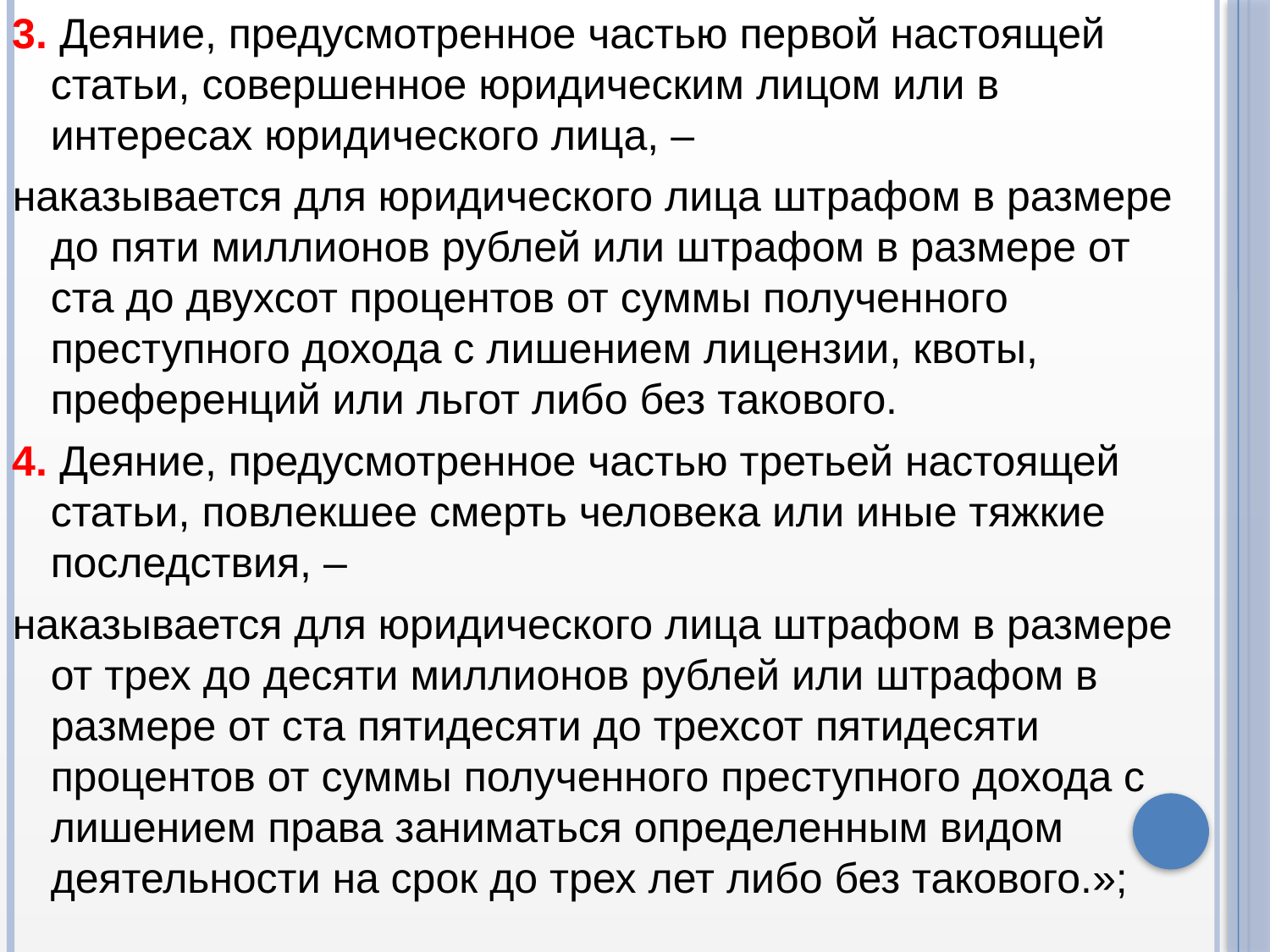

3. Деяние, предусмотренное частью первой настоящей статьи, совершенное юридическим лицом или в интересах юридического лица, –
наказывается для юридического лица штрафом в размере до пяти миллионов рублей или штрафом в размере от ста до двухсот процентов от суммы полученного преступного дохода с лишением лицензии, квоты, преференций или льгот либо без такового.
4. Деяние, предусмотренное частью третьей настоящей статьи, повлекшее смерть человека или иные тяжкие последствия, –
наказывается для юридического лица штрафом в размере от трех до десяти миллионов рублей или штрафом в размере от ста пятидесяти до трехсот пятидесяти процентов от суммы полученного преступного дохода с лишением права заниматься определенным видом деятельности на срок до трех лет либо без такового.»;